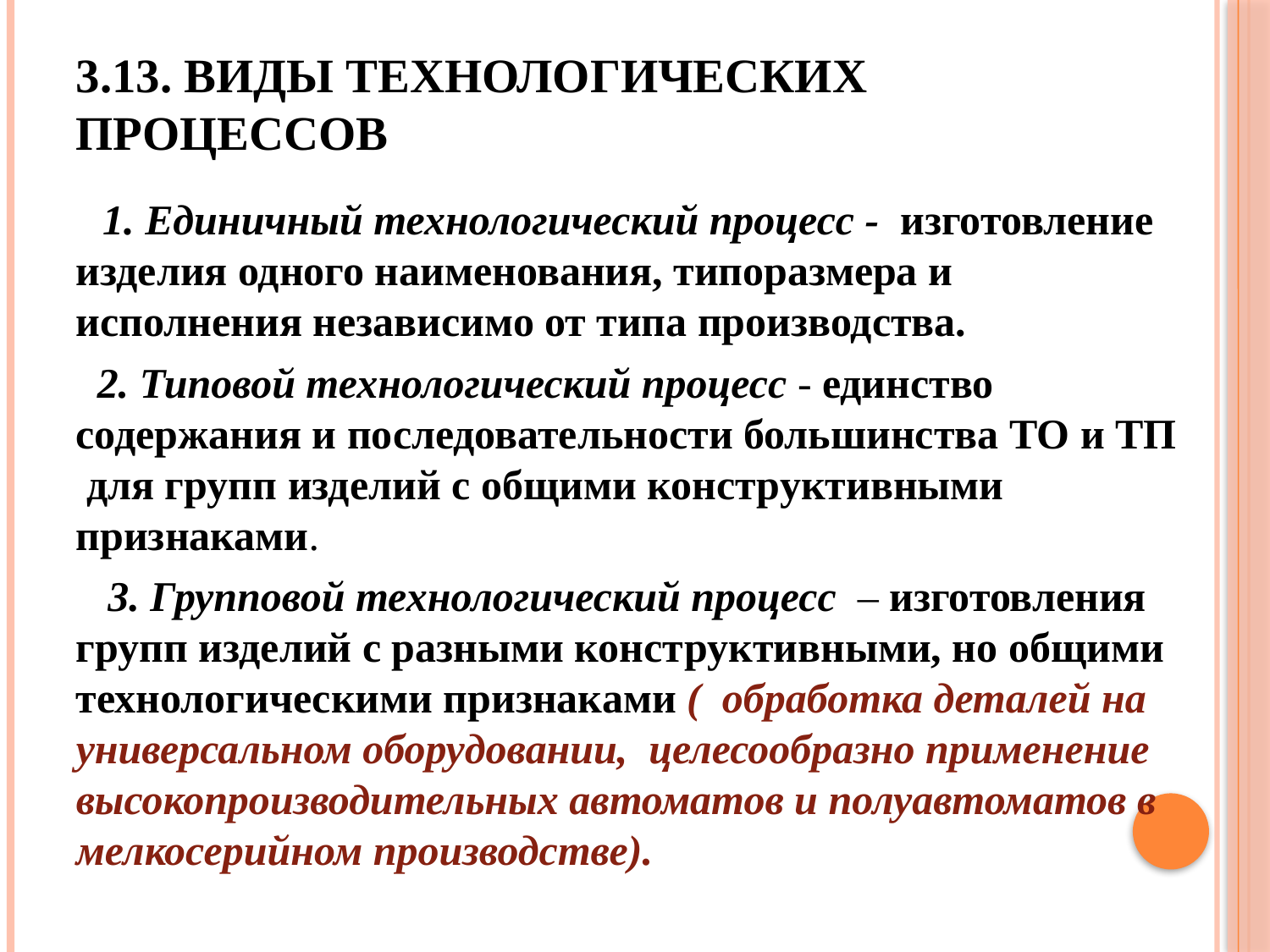

# 3.13. Виды технологических процессов
   1. Единичный технологический процесс -  изготовление  изделия одного наименования, типоразмера и исполнения независимо от типа производства.
  2. Типовой технологический процесс - единство содержания и последовательности большинства ТО и ТП  для групп изделий с общими конструктивными признаками.
   3. Групповой технологический процесс  – изготовления групп изделий с разными конструктивными, но общими технологическими признаками (  обработка деталей на универсальном оборудовании,  целесообразно применение высокопроизводительных автоматов и полуавтоматов в мелкосерийном производстве).